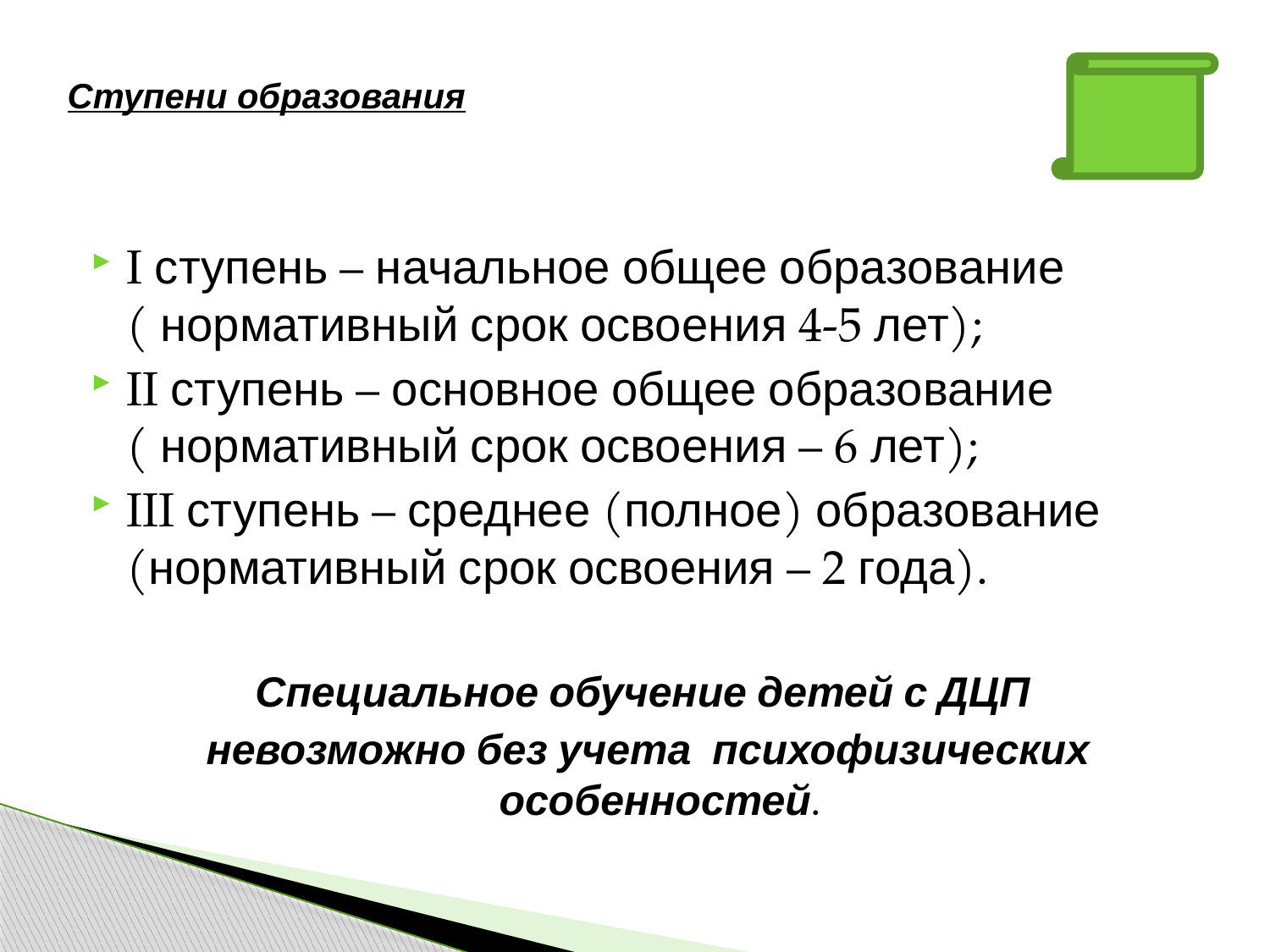

# Ступени образования

I ступень – начальное общее образование ( нормативный срок освоения 4-5 лет);
II ступень – основное общее образование ( нормативный срок освоения – 6 лет);
III ступень – среднее (полное) образование (нормативный срок освоения – 2 года).

Специальное обучение детей с ДЦП
 невозможно без учета  психофизических особенностей.